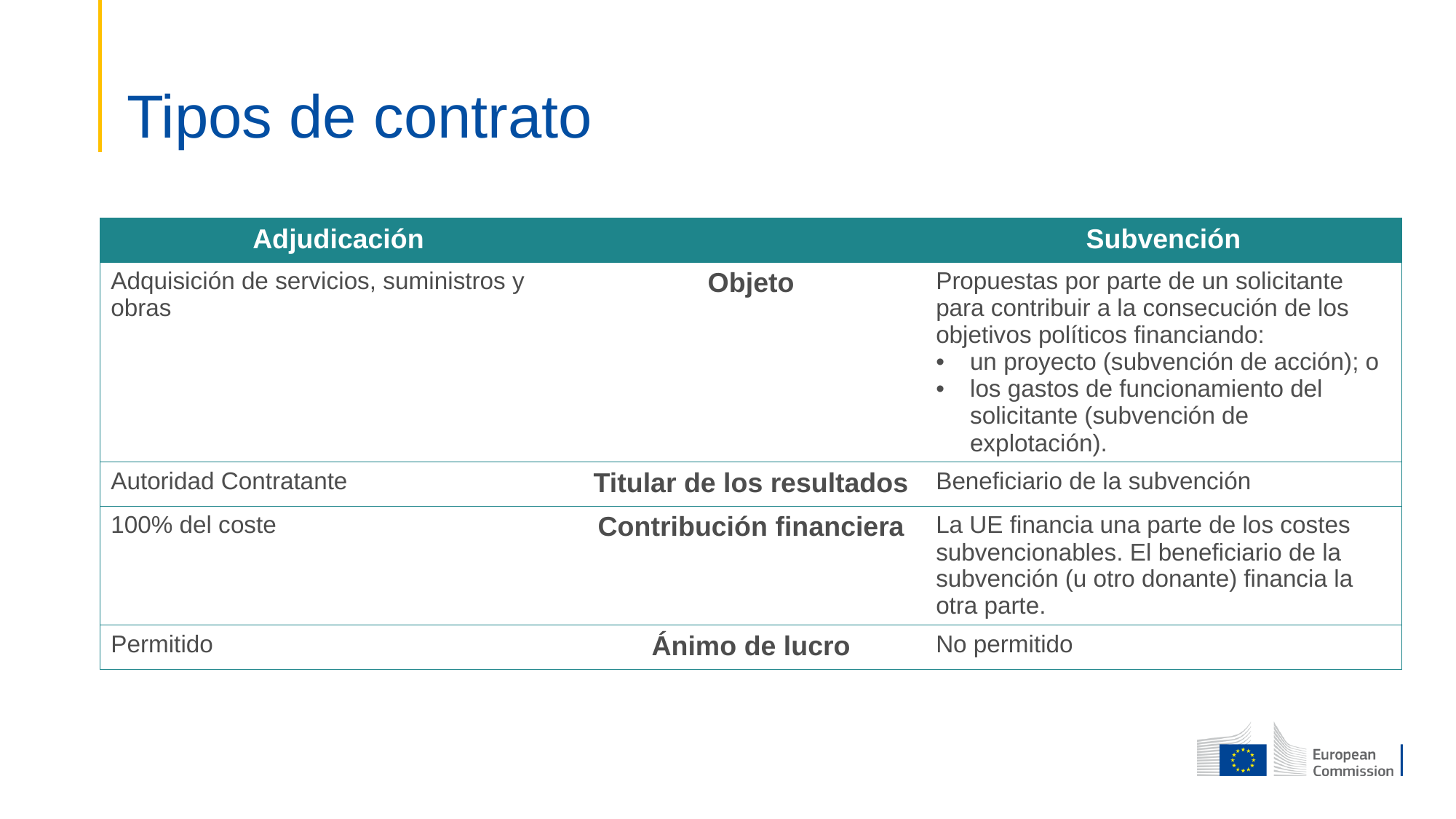

# Tipos de contrato
| Adjudicación |  | Subvención |
| --- | --- | --- |
| Adquisición de servicios, suministros y obras | Objeto | Propuestas por parte de un solicitante para contribuir a la consecución de los objetivos políticos financiando: un proyecto (subvención de acción); o los gastos de funcionamiento del solicitante (subvención de explotación). |
| Autoridad Contratante | Titular de los resultados | Beneficiario de la subvención |
| 100% del coste | Contribución financiera | La UE financia una parte de los costes subvencionables. El beneficiario de la subvención (u otro donante) financia la otra parte. |
| Permitido | Ánimo de lucro | No permitido |